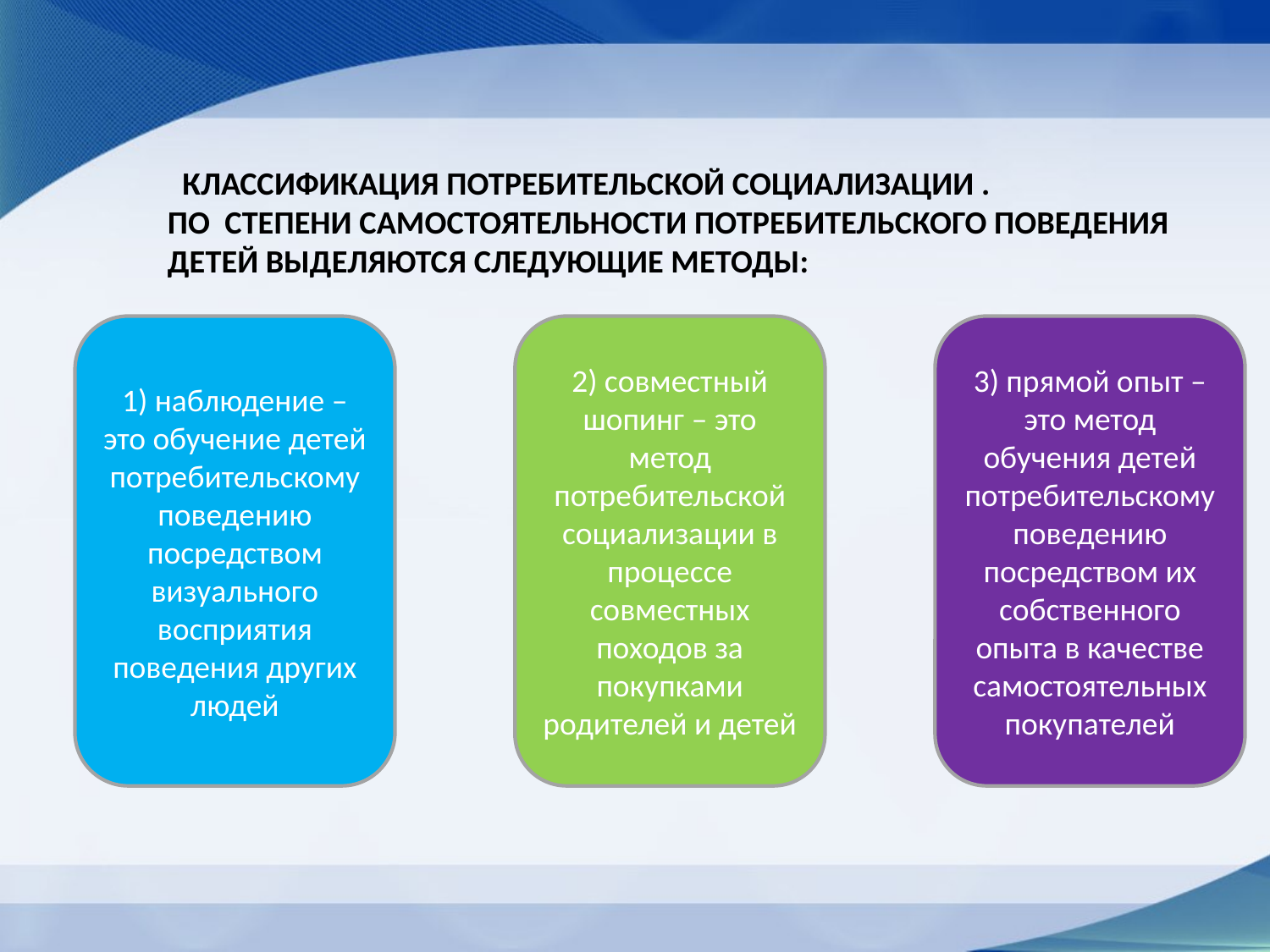

# классификация потребительской социализации . по  степени самостоятельности потребительского поведения детей выделяются следующие методы:

1) наблюдение – это обучение детей потребительскому поведению посредством визуального восприятия поведения других людей
2) совместный шопинг – это метод потребительской социализации в процессе совместных походов за покупками родителей и детей
3) прямой опыт – это метод обучения детей потребительскому поведению посредством их собственного опыта в качестве самостоятельных покупателей